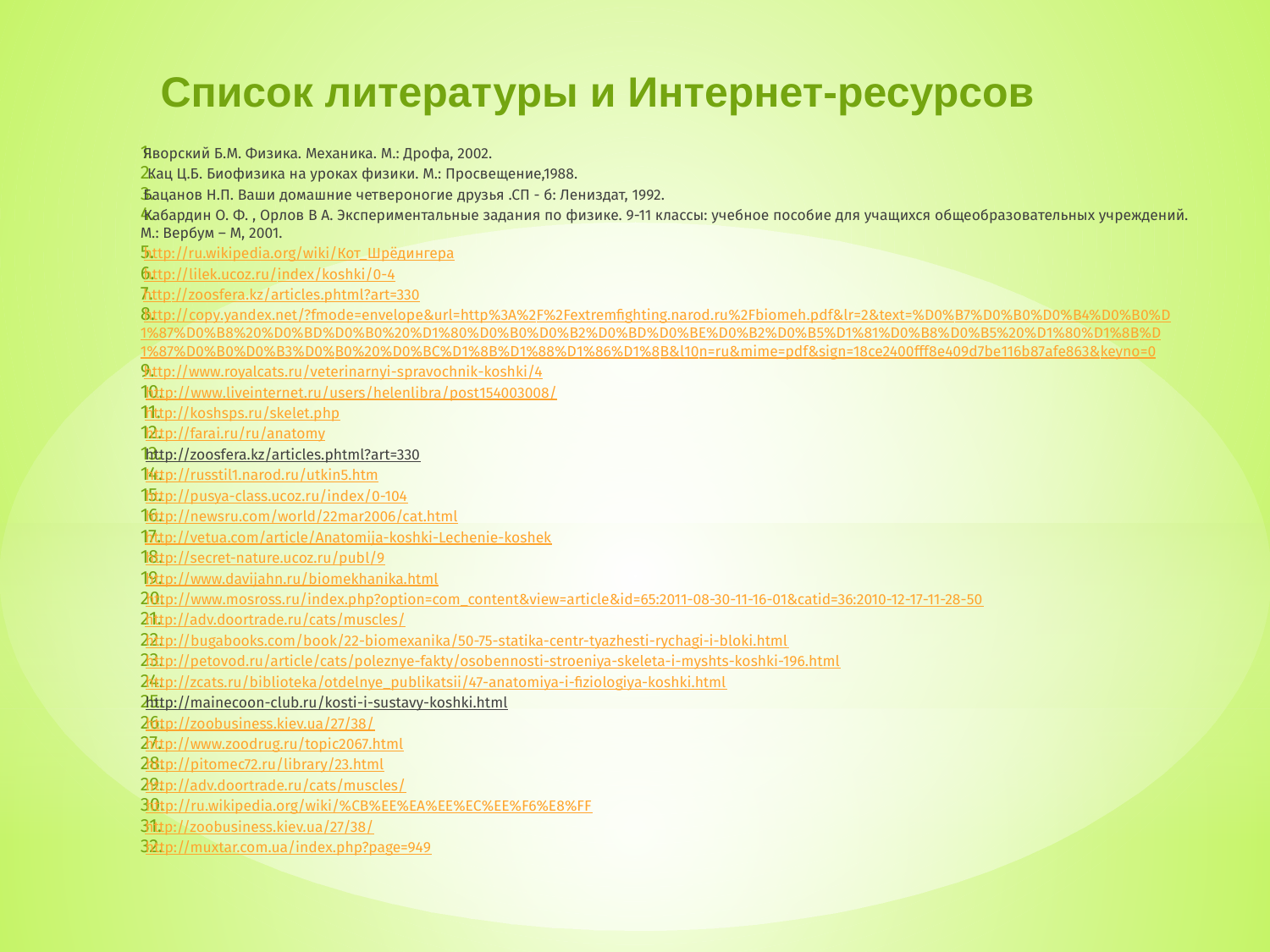

Список литературы и Интернет-ресурсов
Яворский Б.М. Физика. Механика. М.: Дрофа, 2002.
 Кац Ц.Б. Биофизика на уроках физики. М.: Просвещение,1988.
Бацанов Н.П. Ваши домашние четвероногие друзья .СП - б: Лениздат, 1992.
Кабардин О. Ф. , Орлов В А. Экспериментальные задания по физике. 9-11 классы: учебное пособие для учащихся общеобразовательных учреждений. М.: Вербум – М, 2001.
http://ru.wikipedia.org/wiki/Кот_Шрёдингера
http://lilek.ucoz.ru/index/koshki/0-4
http://zoosfera.kz/articles.phtml?art=330
http://copy.yandex.net/?fmode=envelope&url=http%3A%2F%2Fextremfighting.narod.ru%2Fbiomeh.pdf&lr=2&text=%D0%B7%D0%B0%D0%B4%D0%B0%D1%87%D0%B8%20%D0%BD%D0%B0%20%D1%80%D0%B0%D0%B2%D0%BD%D0%BE%D0%B2%D0%B5%D1%81%D0%B8%D0%B5%20%D1%80%D1%8B%D1%87%D0%B0%D0%B3%D0%B0%20%D0%BC%D1%8B%D1%88%D1%86%D1%8B&l10n=ru&mime=pdf&sign=18ce2400fff8e409d7be116b87afe863&keyno=0
http://www.royalcats.ru/veterinarnyi-spravochnik-koshki/4
http://www.liveinternet.ru/users/helenlibra/post154003008/
http://koshsps.ru/skelet.php
http://farai.ru/ru/anatomy
http://zoosfera.kz/articles.phtml?art=330
http://russtil1.narod.ru/utkin5.htm
http://pusya-class.ucoz.ru/index/0-104
http://newsru.com/world/22mar2006/cat.html
http://vetua.com/article/Anatomija-koshki-Lechenie-koshek
http://secret-nature.ucoz.ru/publ/9
http://www.davijahn.ru/biomekhanika.html
http://www.mosross.ru/index.php?option=com_content&view=article&id=65:2011-08-30-11-16-01&catid=36:2010-12-17-11-28-50
http://adv.doortrade.ru/cats/muscles/
http://bugabooks.com/book/22-biomexanika/50-75-statika-centr-tyazhesti-rychagi-i-bloki.html
http://petovod.ru/article/cats/poleznye-fakty/osobennosti-stroeniya-skeleta-i-myshts-koshki-196.html
http://zcats.ru/biblioteka/otdelnye_publikatsii/47-anatomiya-i-fiziologiya-koshki.html
http://mainecoon-club.ru/kosti-i-sustavy-koshki.html
http://zoobusiness.kiev.ua/27/38/
http://www.zoodrug.ru/topic2067.html
http://pitomec72.ru/library/23.html
http://adv.doortrade.ru/cats/muscles/
http://ru.wikipedia.org/wiki/%CB%EE%EA%EE%EC%EE%F6%E8%FF
http://zoobusiness.kiev.ua/27/38/
http://muxtar.com.ua/index.php?page=949